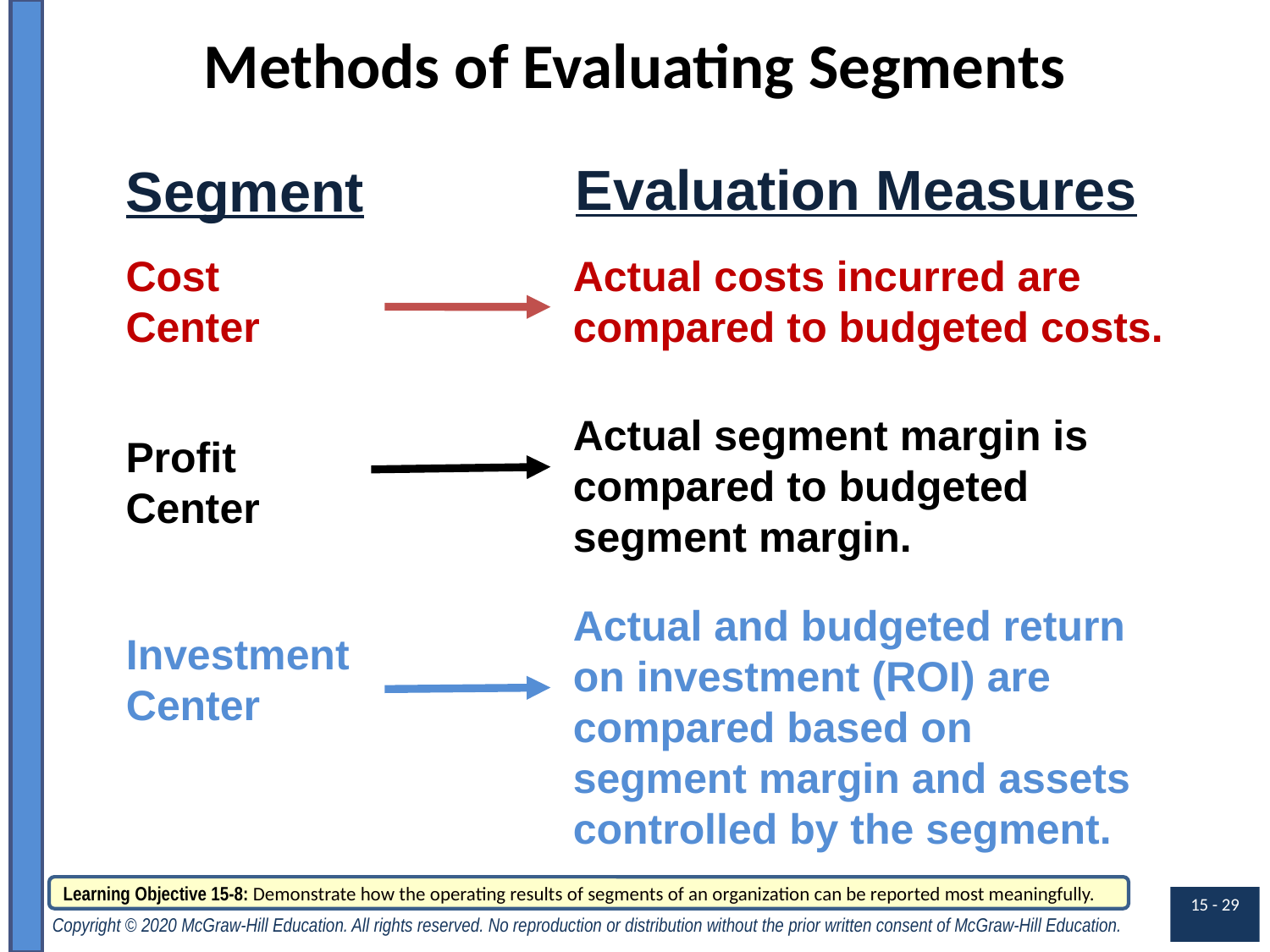

# Methods of Evaluating Segments
Evaluation Measures
Segment
Cost
Center
Actual costs incurred are compared to budgeted costs.

Actual segment margin is
compared to budgeted
segment margin.
Profit
Center

Actual and budgeted return on investment (ROI) are compared based on segment margin and assets controlled by the segment.
Investment
Center

Learning Objective 15-8: Demonstrate how the operating results of segments of an organization can be reported most meaningfully.